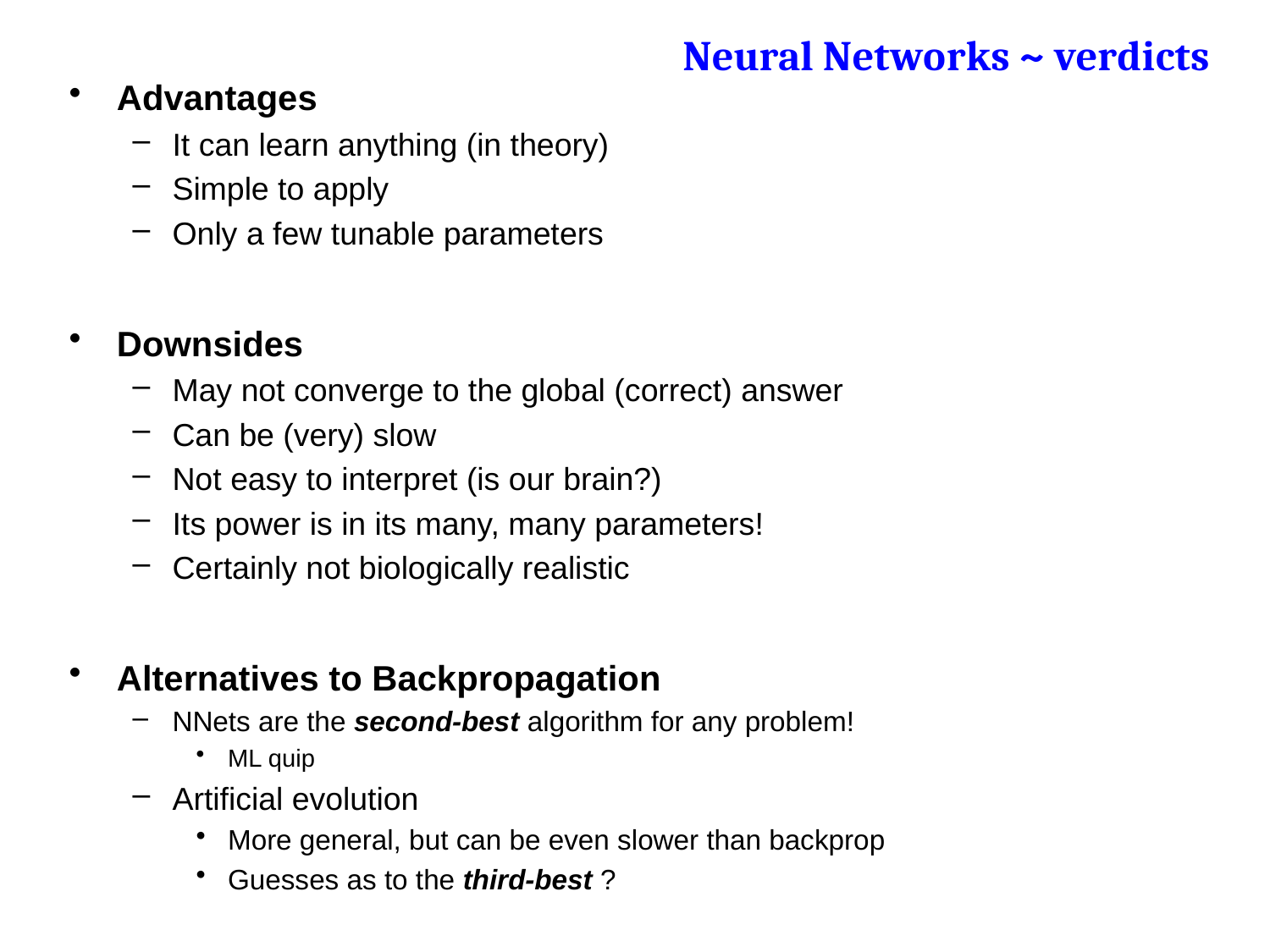

Neural Networks ~ verdicts
Advantages
It can learn anything (in theory)
Simple to apply
Only a few tunable parameters

Downsides
May not converge to the global (correct) answer
Can be (very) slow
Not easy to interpret (is our brain?)
Its power is in its many, many parameters!
Certainly not biologically realistic

Alternatives to Backpropagation
NNets are the second-best algorithm for any problem!
ML quip
Artificial evolution
More general, but can be even slower than backprop
Guesses as to the third-best ?